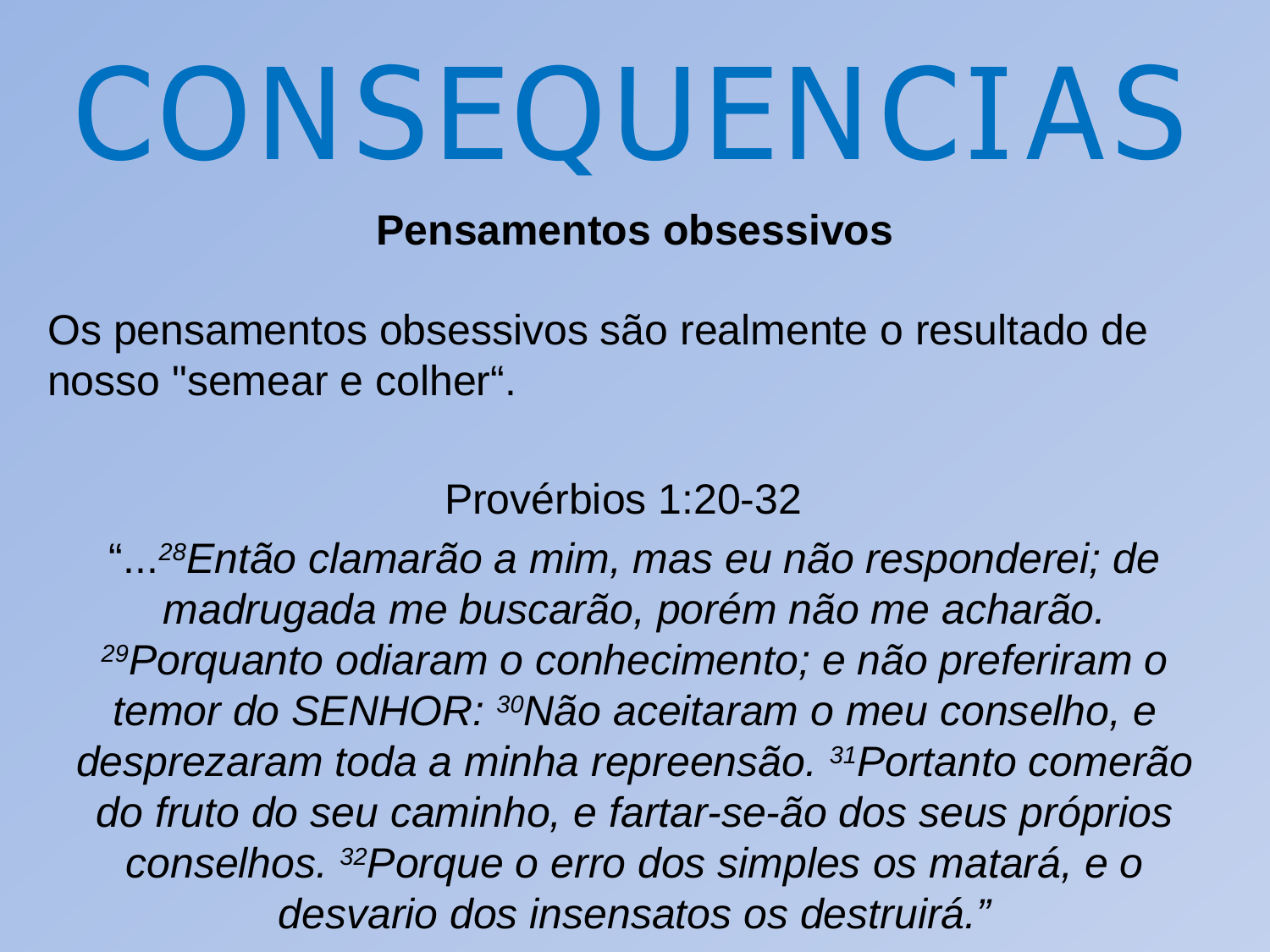

CONSEQUENCIAS

Pensamentos obsessivos

Os pensamentos obsessivos são realmente o resultado de nosso "semear e colher“.

Provérbios 1:20-32
“...28Então clamarão a mim, mas eu não responderei; de madrugada me buscarão, porém não me acharão. 29Porquanto odiaram o conhecimento; e não preferiram o temor do SENHOR: 30Não aceitaram o meu conselho, e desprezaram toda a minha repreensão. 31Portanto comerão do fruto do seu caminho, e fartar-se-ão dos seus próprios conselhos. 32Porque o erro dos simples os matará, e o desvario dos insensatos os destruirá.”